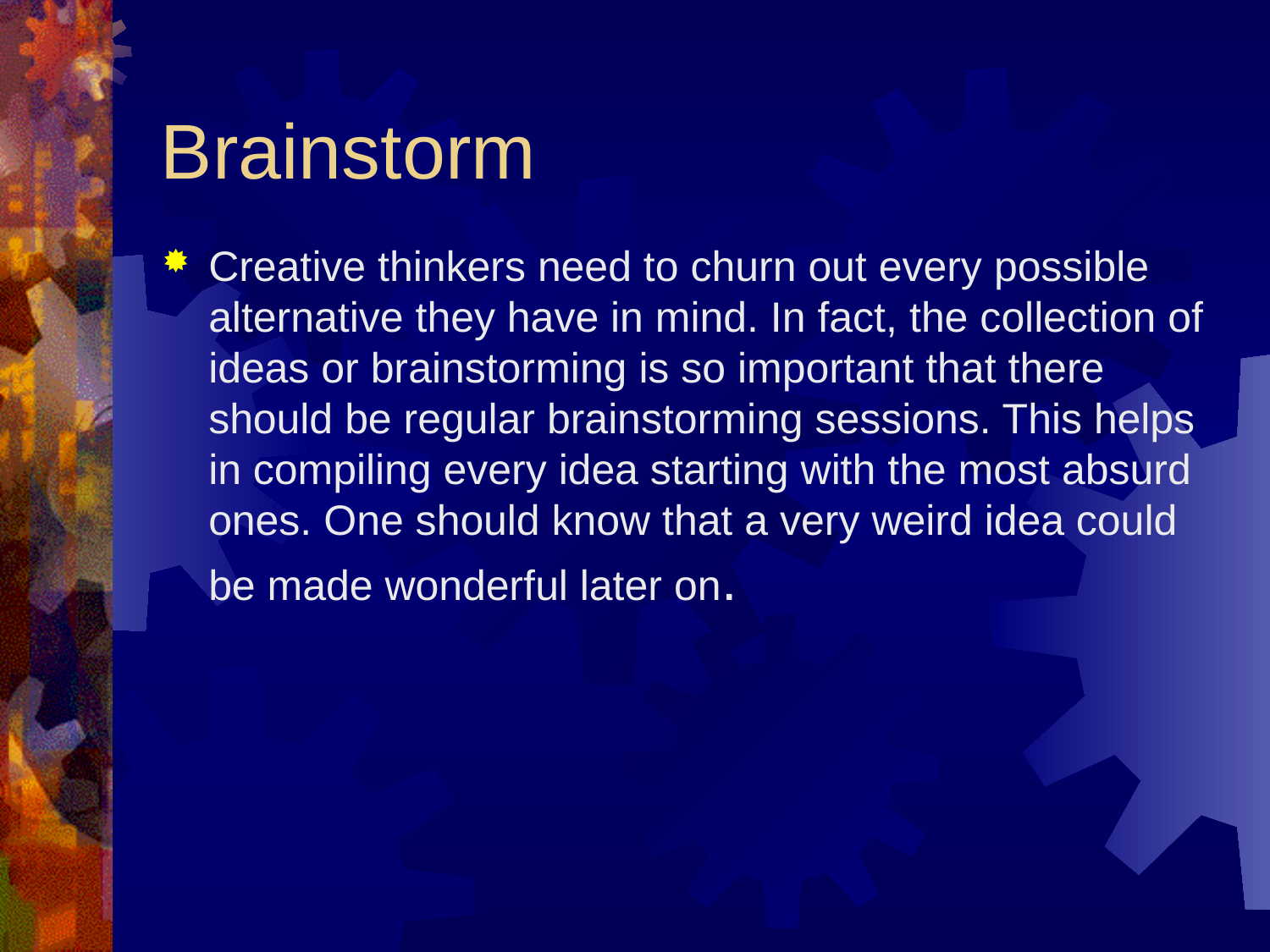

# Brainstorm
Creative thinkers need to churn out every possible alternative they have in mind. In fact, the collection of ideas or brainstorming is so important that there should be regular brainstorming sessions. This helps in compiling every idea starting with the most absurd ones. One should know that a very weird idea could be made wonderful later on.